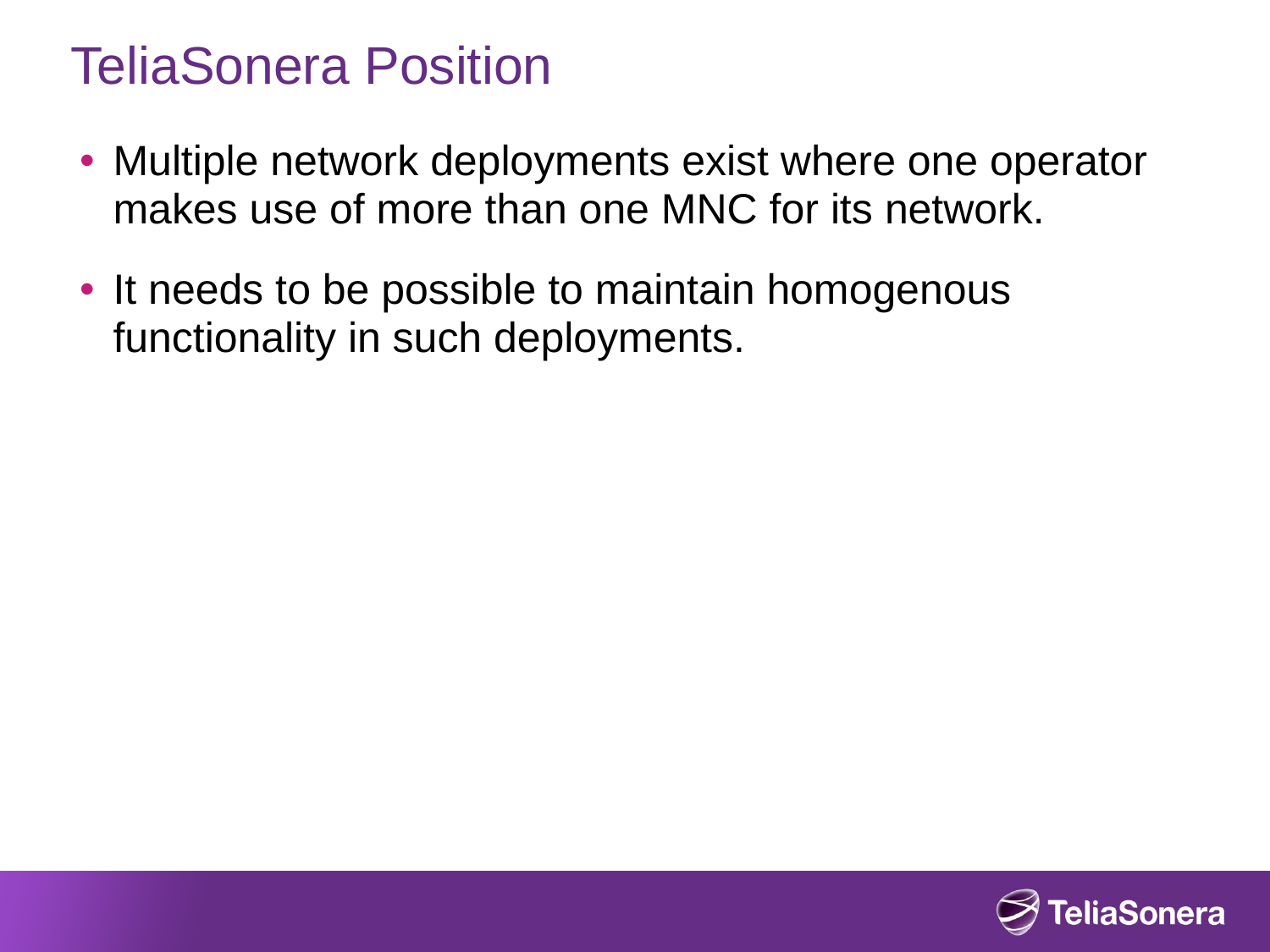

# TeliaSonera Position
Multiple network deployments exist where one operator makes use of more than one MNC for its network.
It needs to be possible to maintain homogenous functionality in such deployments.